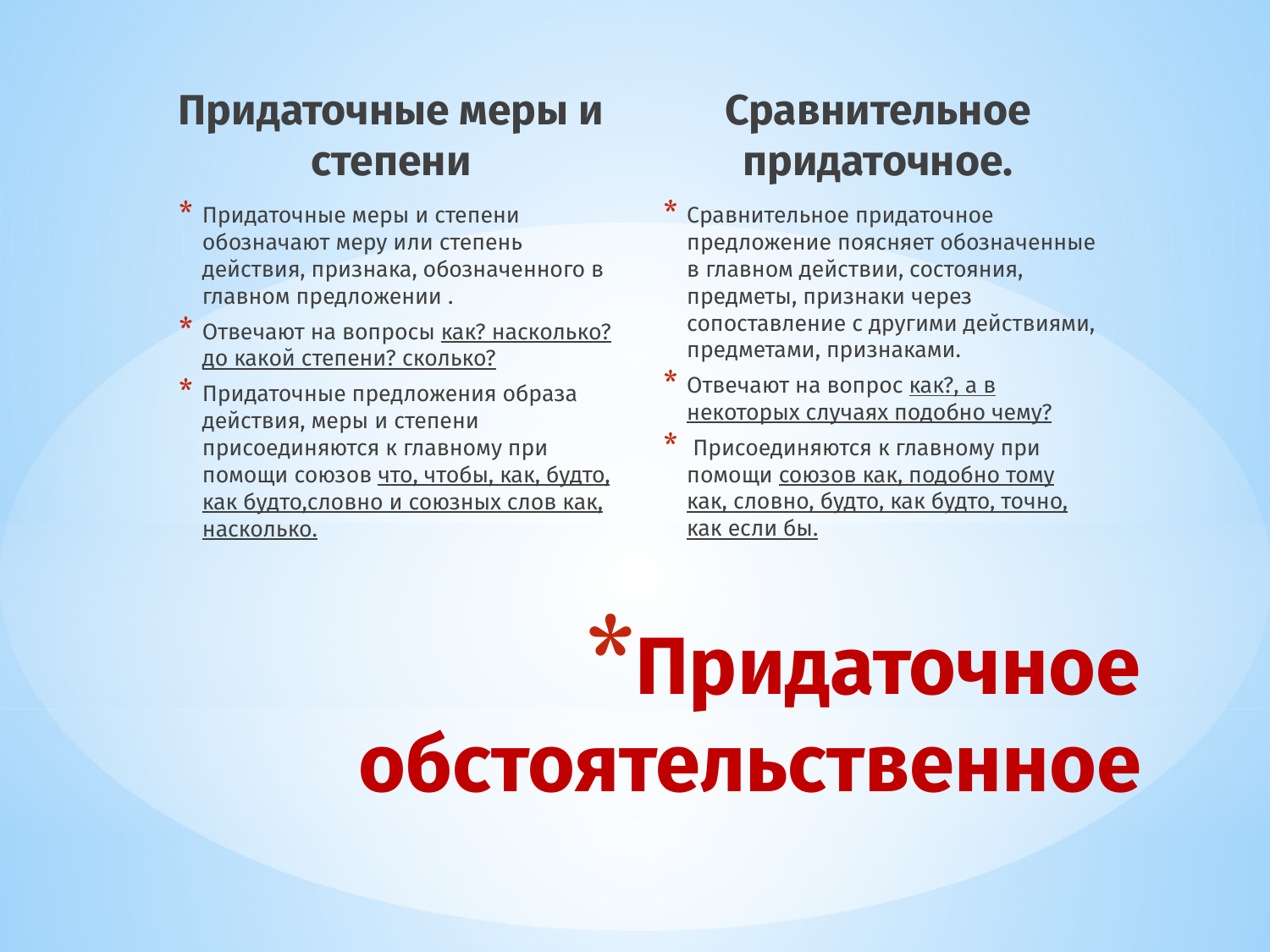

Придаточные меры и степени
Сравнительное придаточное.
Сравнительное придаточное предложение поясняет обозначенные в главном действии, состояния, предметы, признаки через сопоставление с другими действиями, предметами, признаками.
Отвечают на вопрос как?, а в некоторых случаях подобно чему?
 Присоединяются к главному при помощи союзов как, подобно тому как, словно, будто, как будто, точно, как если бы.
Придаточные меры и степени обозначают меру или степень действия, признака, обозначенного в главном предложении .
Отвечают на вопросы как? насколько? до какой степени? сколько?
Придаточные предложения образа действия, меры и степени присоединяются к главному при помощи союзов что, чтобы, как, будто, как будто,словно и союзных слов как, насколько.

# Придаточное обстоятельственное